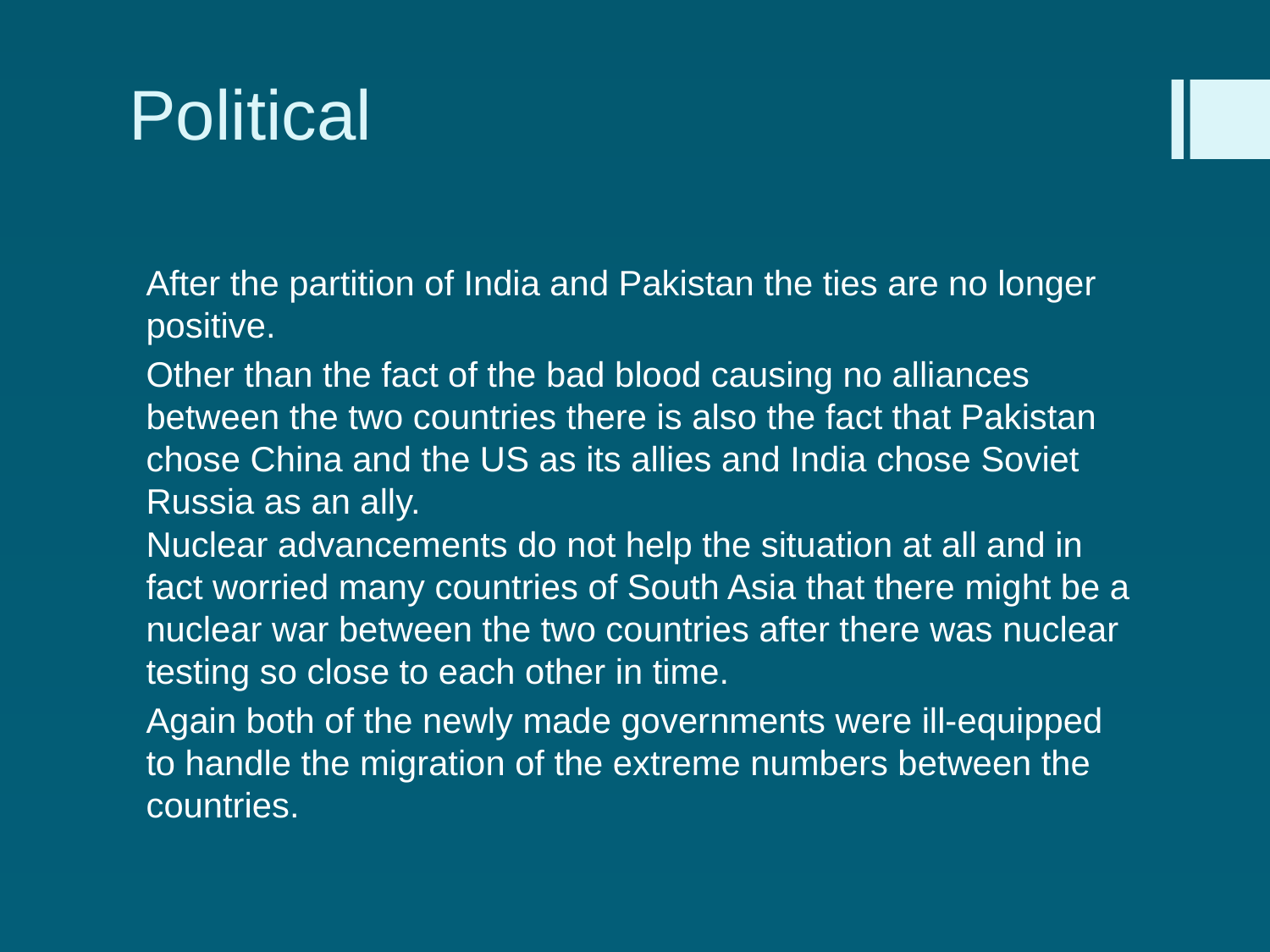

# Political
After the partition of India and Pakistan the ties are no longer positive.
Other than the fact of the bad blood causing no alliances between the two countries there is also the fact that Pakistan chose China and the US as its allies and India chose Soviet Russia as an ally.
Nuclear advancements do not help the situation at all and in fact worried many countries of South Asia that there might be a nuclear war between the two countries after there was nuclear testing so close to each other in time.
Again both of the newly made governments were ill-equipped to handle the migration of the extreme numbers between the countries.